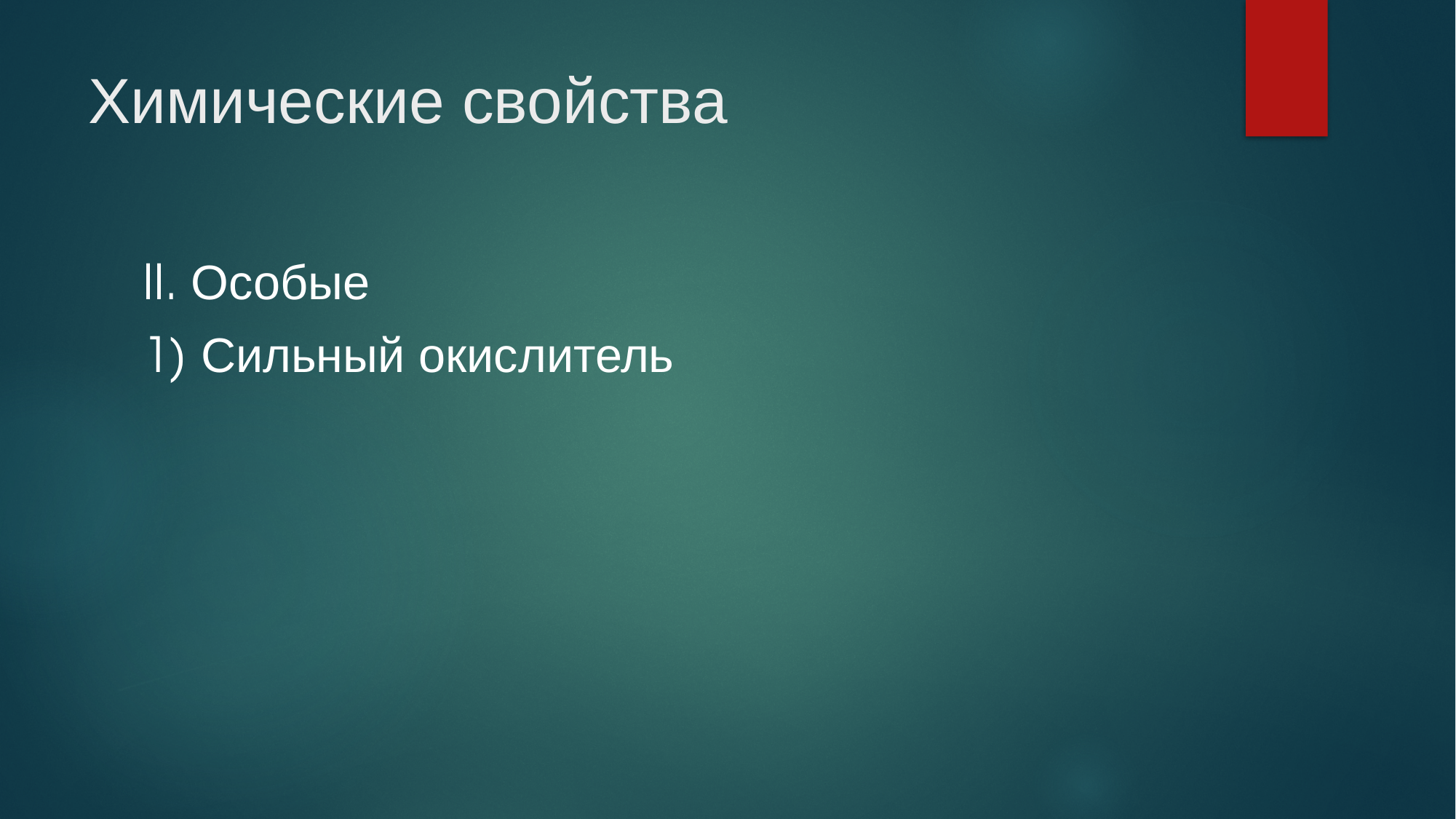

# Химические свойства
II. Особые
1) Сильный окислитель